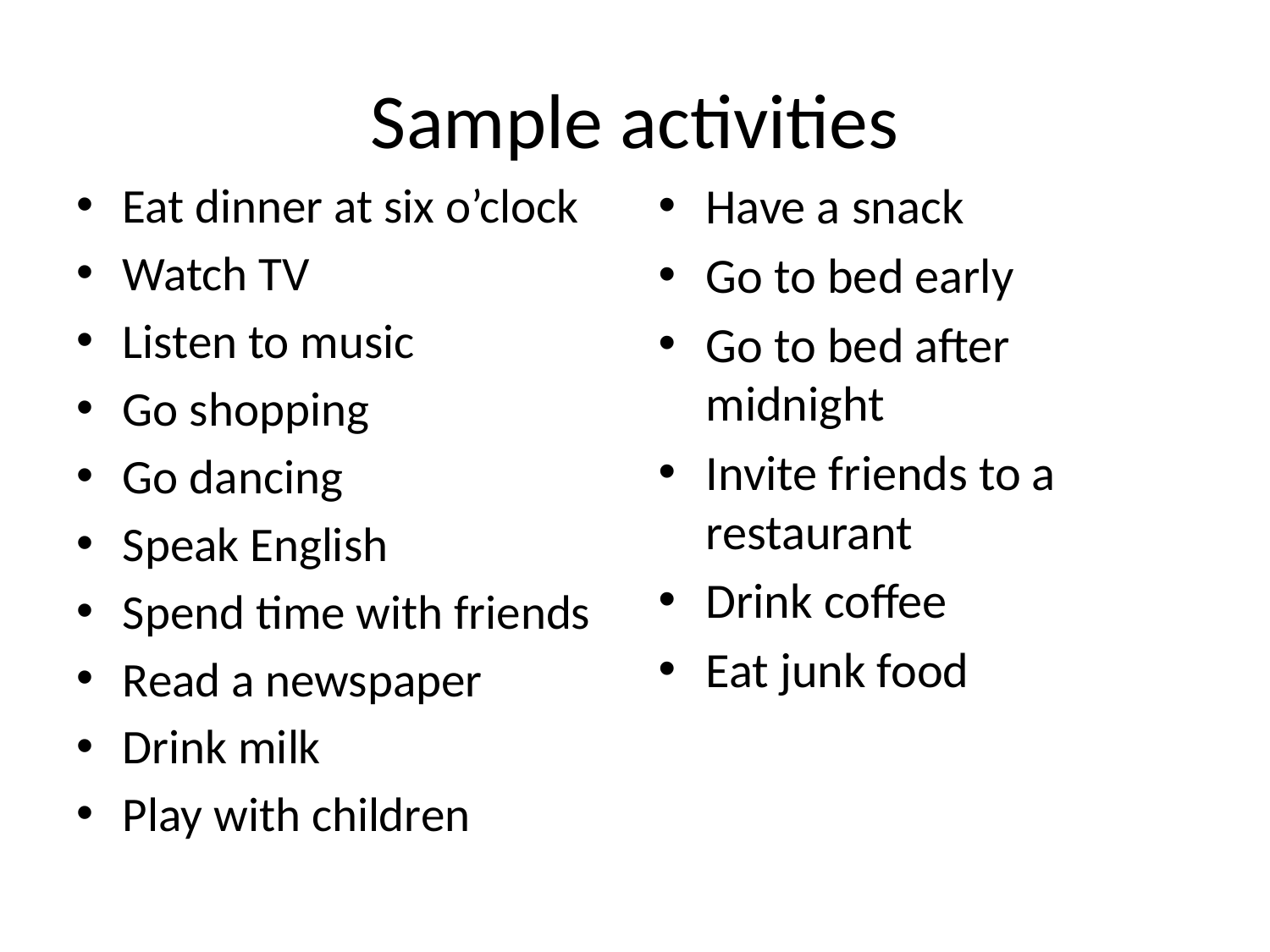

# Sample activities
Eat dinner at six o’clock
Watch TV
Listen to music
Go shopping
Go dancing
Speak English
Spend time with friends
Read a newspaper
Drink milk
Play with children
Have a snack
Go to bed early
Go to bed after midnight
Invite friends to a restaurant
Drink coffee
Eat junk food